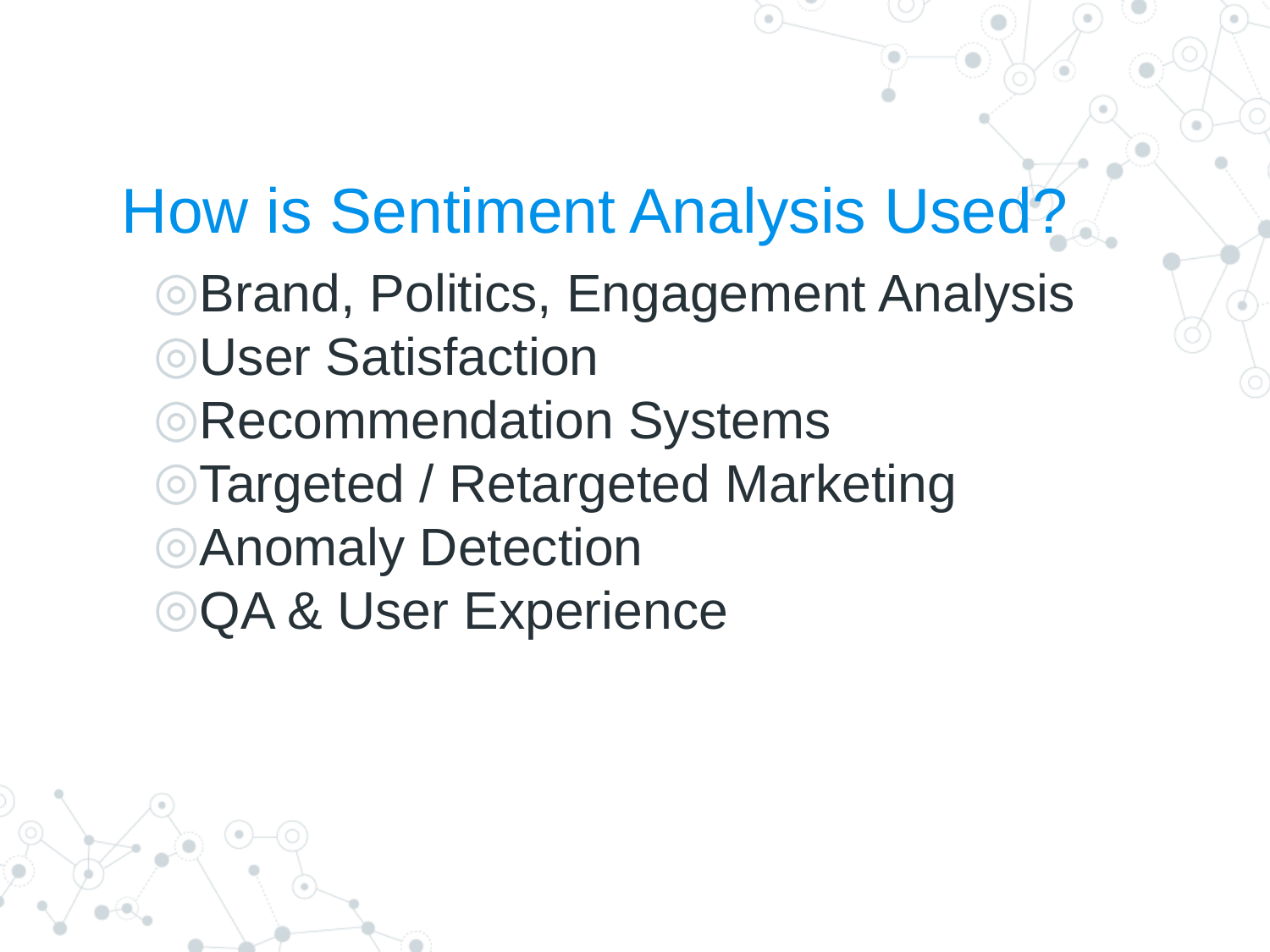

# How is Sentiment Analysis Used?
Brand, Politics, Engagement Analysis
User Satisfaction
Recommendation Systems
Targeted / Retargeted Marketing
Anomaly Detection
QA & User Experience